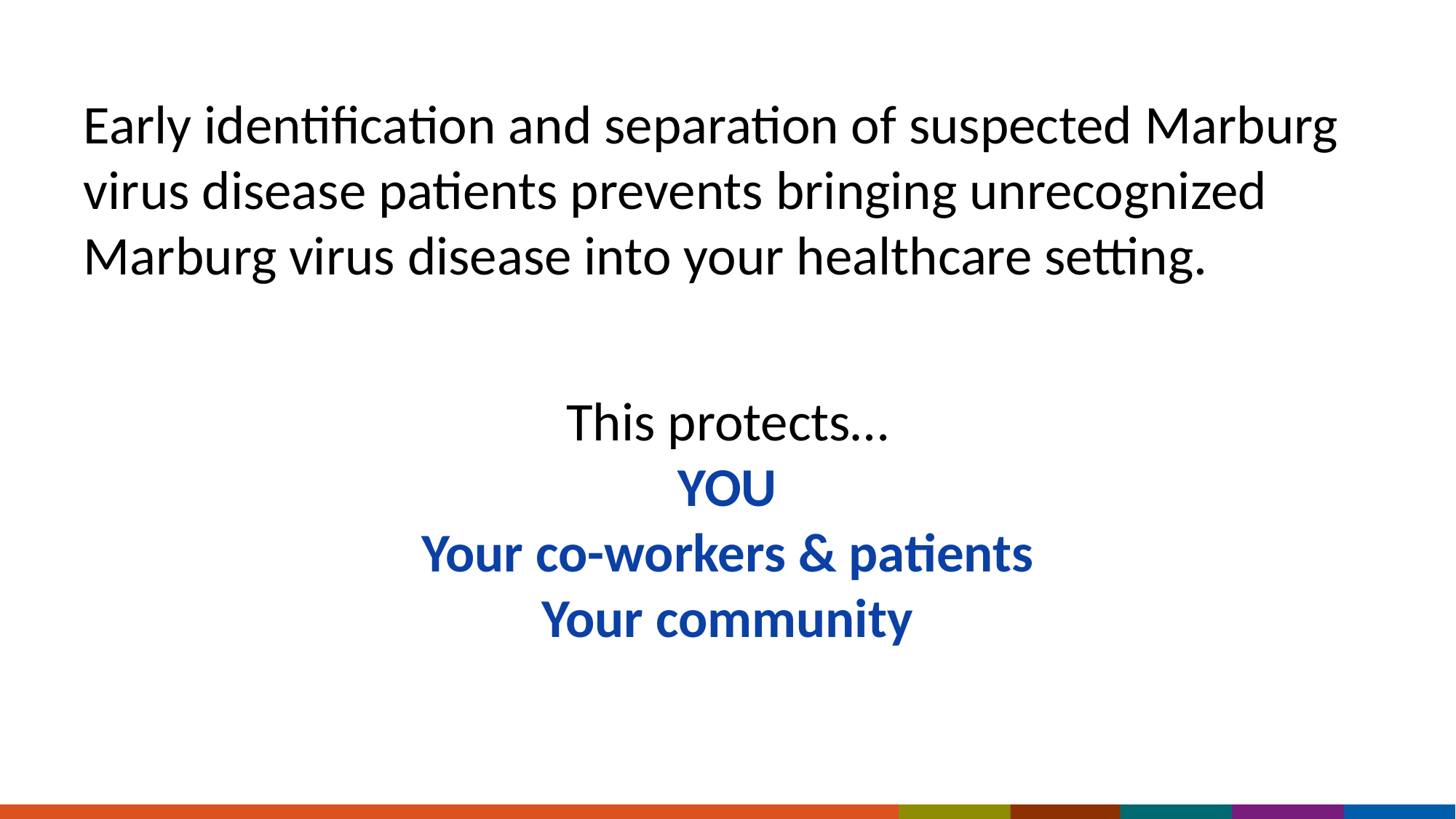

Early identification and separation of suspected Marburg virus disease patients prevents bringing unrecognized Marburg virus disease into your healthcare setting.

This protects…
YOU
Your co-workers & patients
Your community